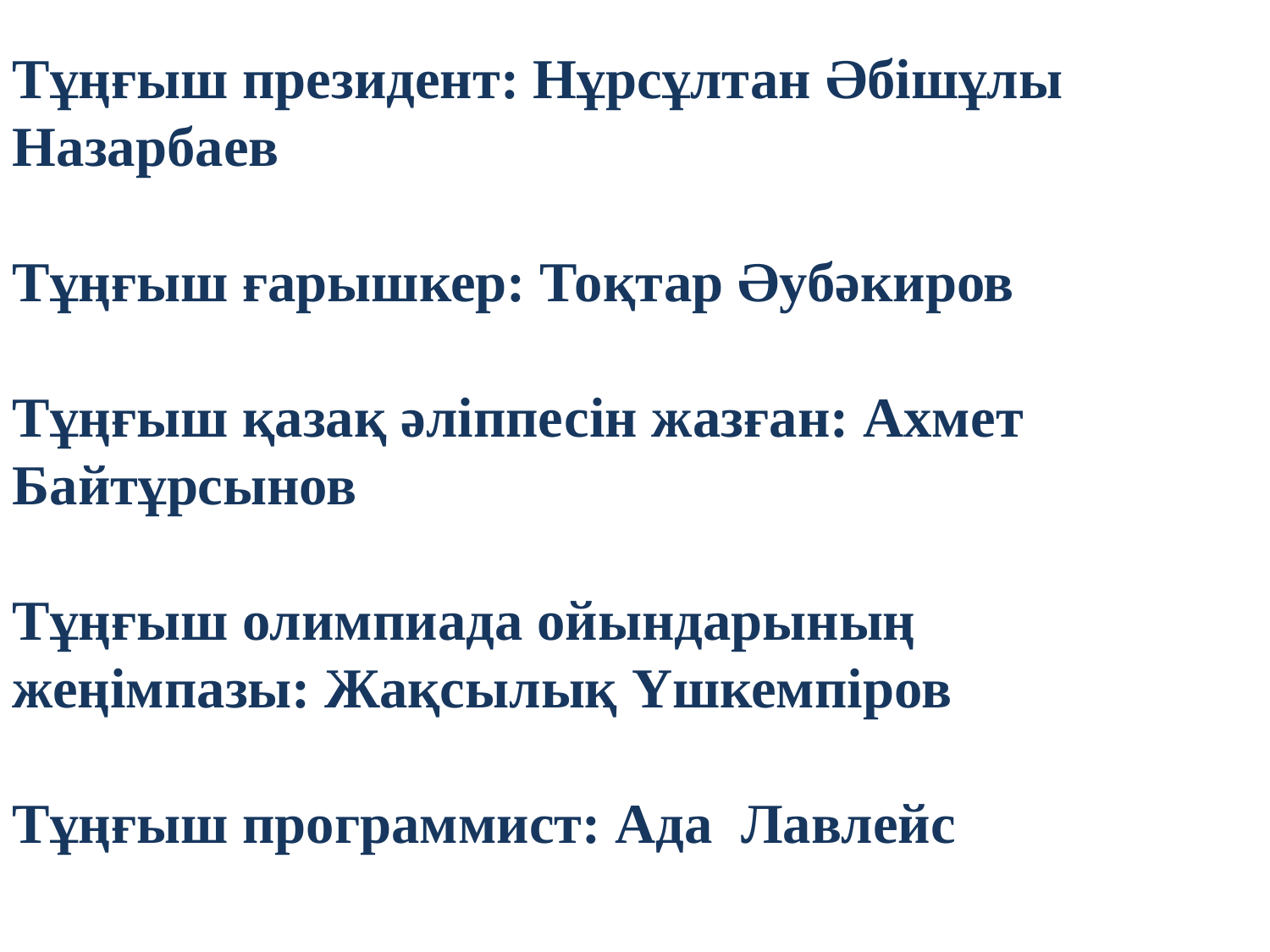

Тұңғыш президент: Нұрсұлтан Әбішұлы Назарбаев

Тұңғыш ғарышкер: Тоқтар Әубәкиров

Тұңғыш қазақ әліппесін жазған: Ахмет Байтұрсынов

Тұңғыш олимпиада ойындарының жеңімпазы: Жақсылық Үшкемпіров

Тұңғыш программист: Ада  Лавлейс